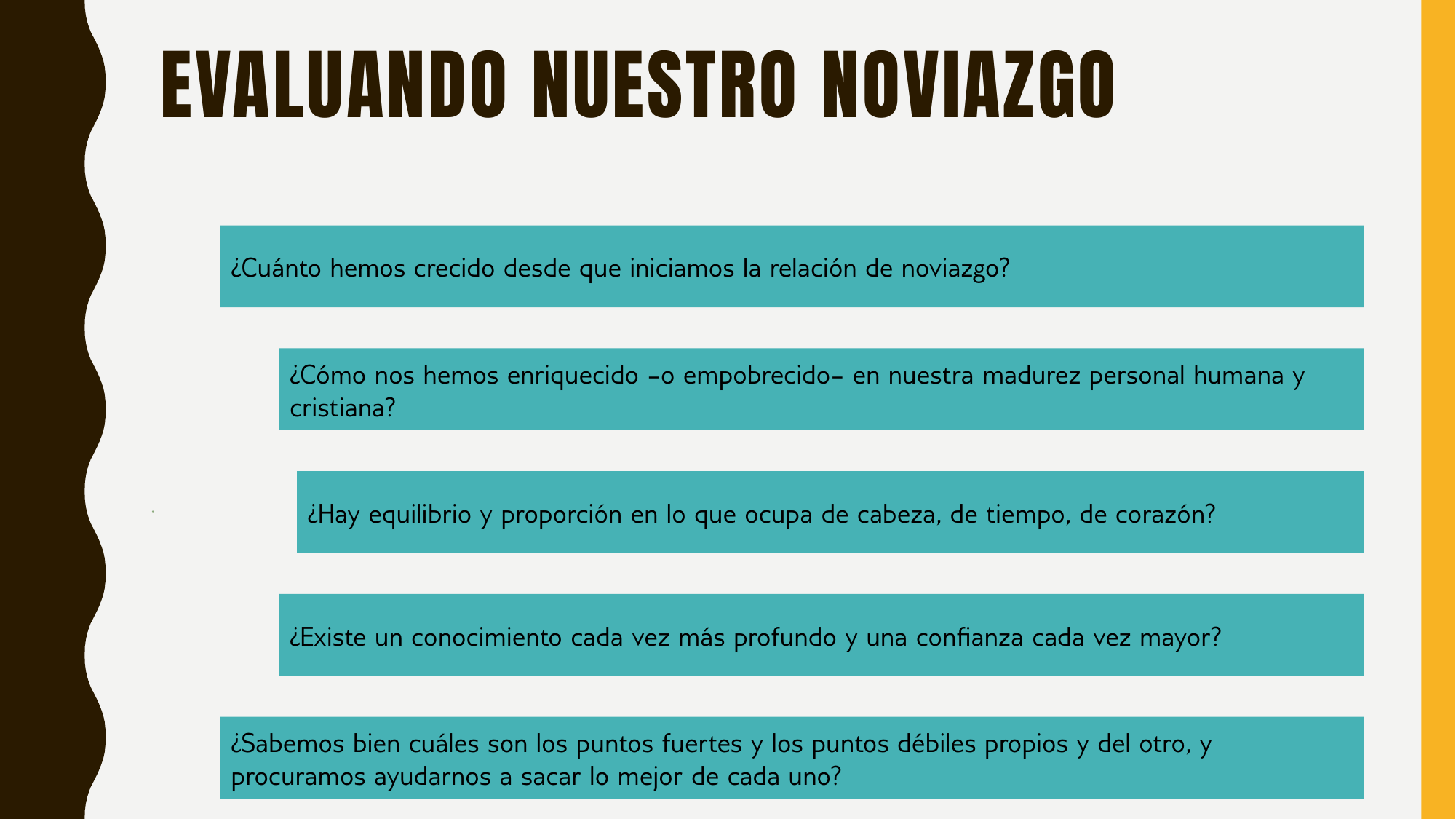

# Evaluando nuestro noviazgo
¿Cuánto hemos crecido desde que iniciamos la relación de noviazgo?
¿Cómo nos hemos enriquecido –o empobrecido– en nuestra madurez personal humana y cristiana?
¿Hay equilibrio y proporción en lo que ocupa de cabeza, de tiempo, de corazón?
¿Existe un conocimiento cada vez más profundo y una confianza cada vez mayor?
¿Sabemos bien cuáles son los puntos fuertes y los puntos débiles propios y del otro, y procuramos ayudarnos a sacar lo mejor de cada uno?